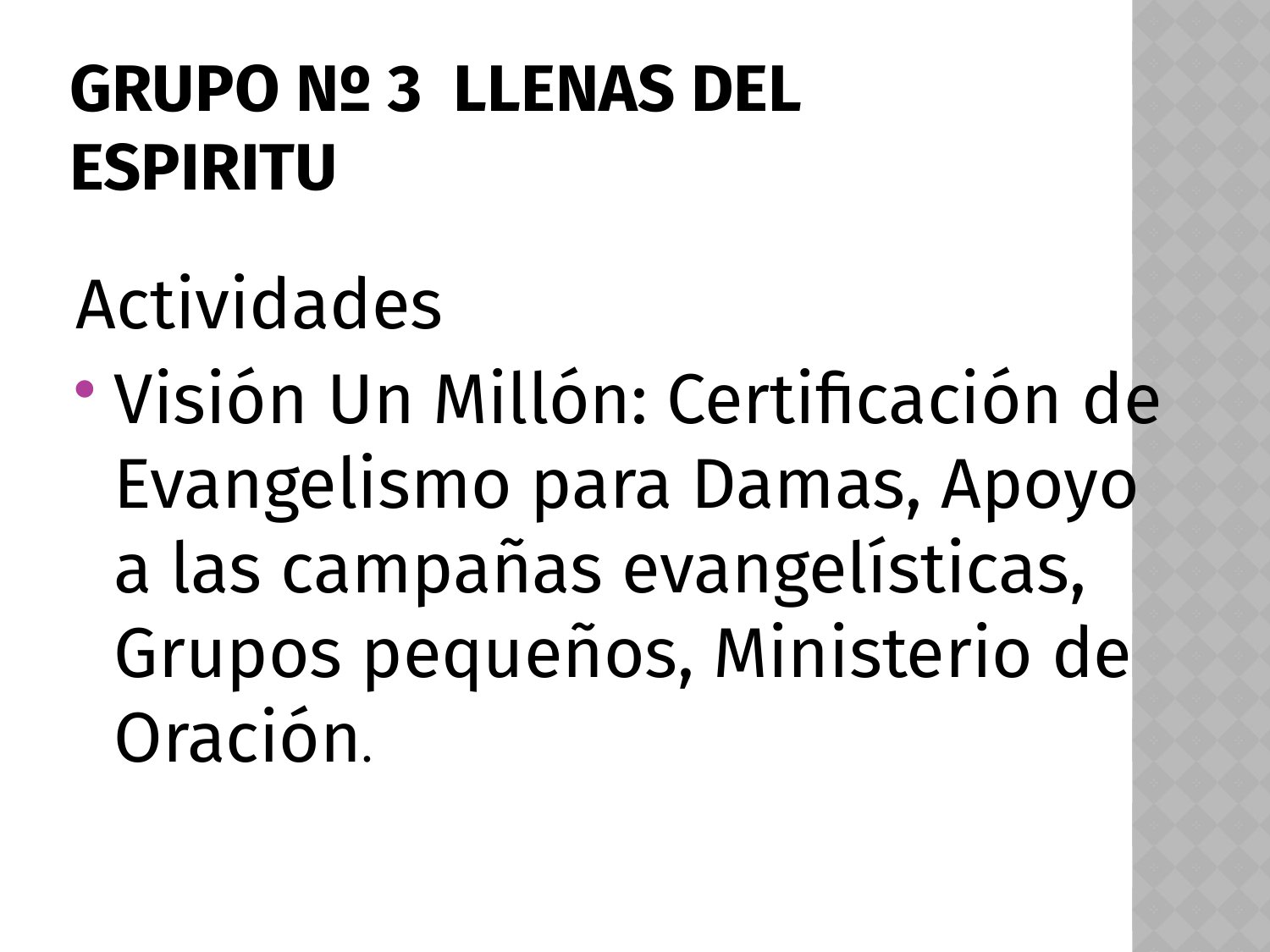

# Grupo Nº 3  Llenas del espiritu

Actividades
Visión Un Millón: Certificación de Evangelismo para Damas, Apoyo a las campañas evangelísticas, Grupos pequeños, Ministerio de Oración.